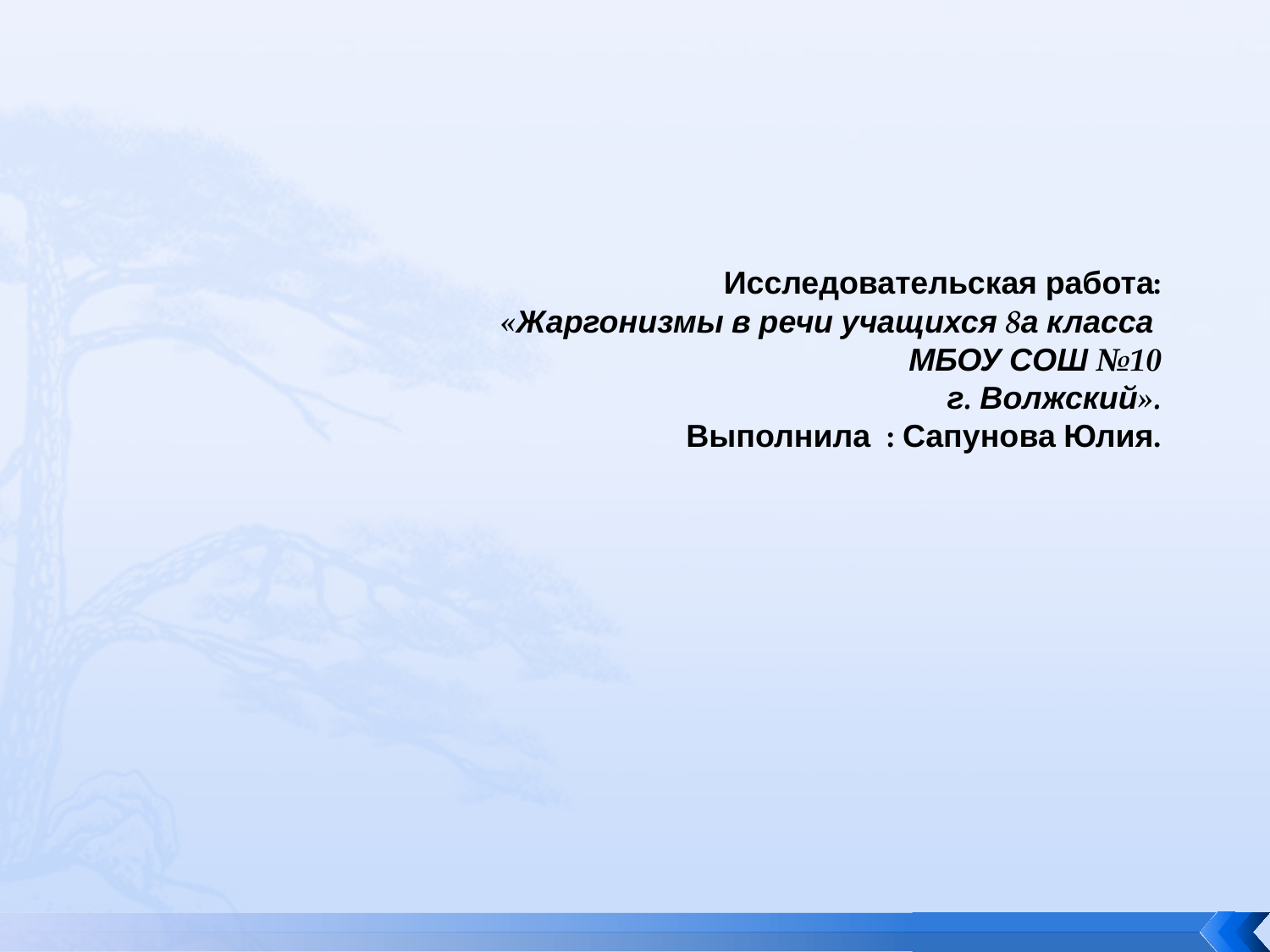

# Исследовательская работа: «Жаргонизмы в речи учащихся 8а класса МБОУ СОШ №10 г. Волжский». Выполнила  : Сапунова Юлия.